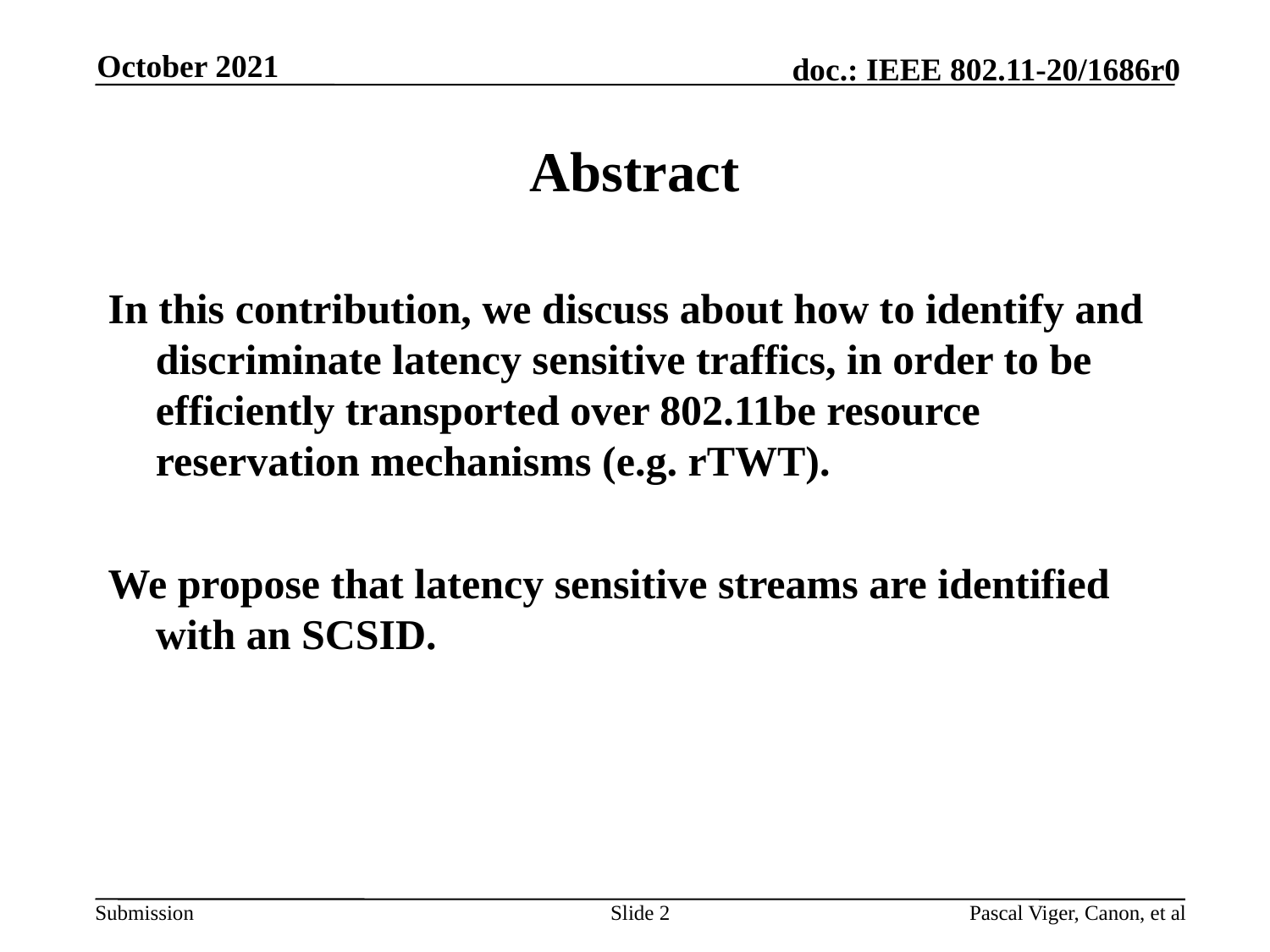

October 2021
# Abstract
In this contribution, we discuss about how to identify and discriminate latency sensitive traffics, in order to be efficiently transported over 802.11be resource reservation mechanisms (e.g. rTWT).

We propose that latency sensitive streams are identified with an SCSID.

Slide 2
Pascal Viger, Canon, et al